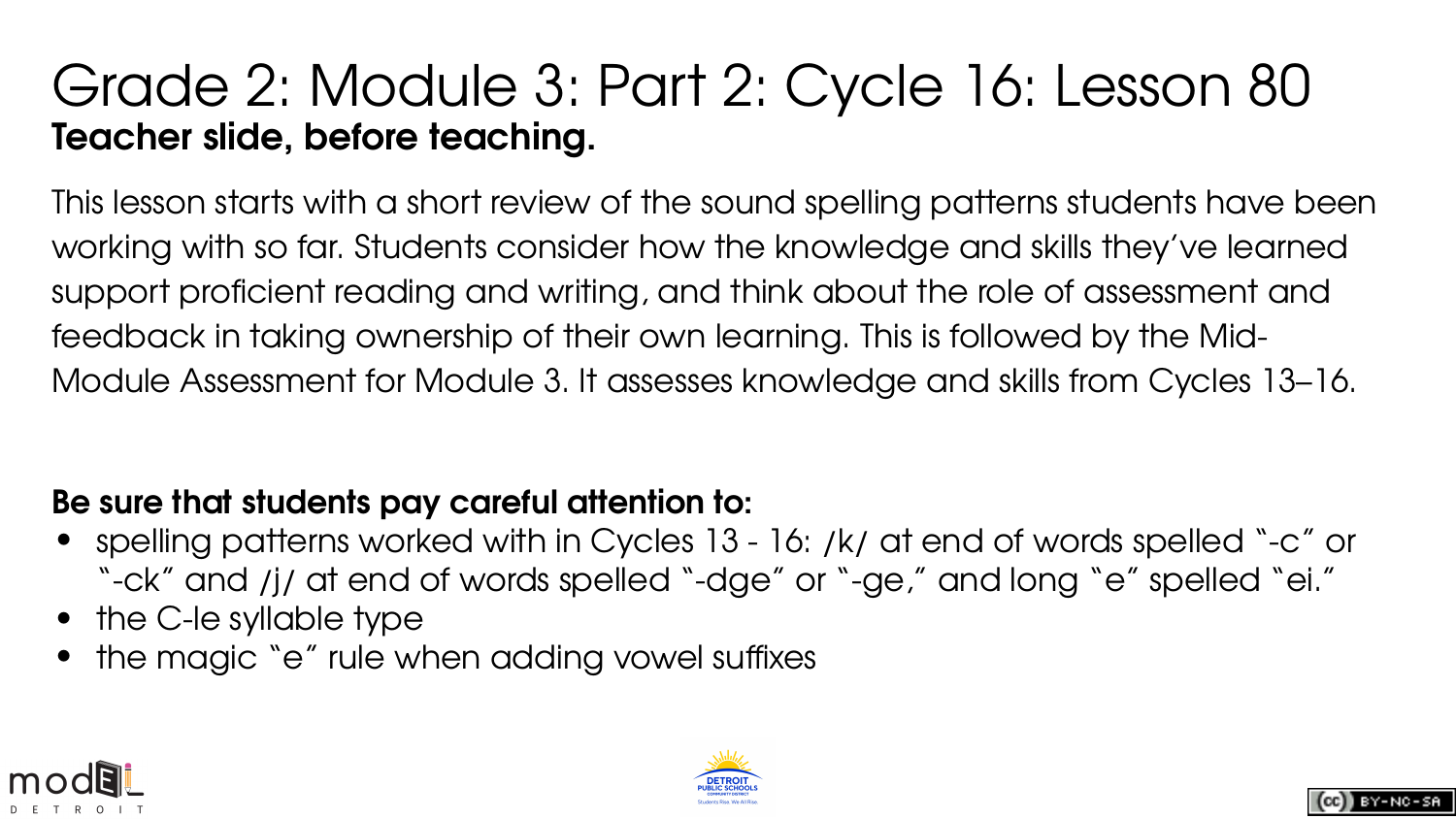

# Grade 2: Module 3: Part 2: Cycle 16: Lesson 80
Teacher slide, before teaching.
This lesson starts with a short review of the sound spelling patterns students have been working with so far. Students consider how the knowledge and skills they’ve learned support proficient reading and writing, and think about the role of assessment and feedback in taking ownership of their own learning. This is followed by the Mid-Module Assessment for Module 3. It assesses knowledge and skills from Cycles 13–16.

Be sure that students pay careful attention to:
spelling patterns worked with in Cycles 13 - 16: /k/ at end of words spelled “-c” or “-ck” and /j/ at end of words spelled “-dge” or “-ge,” and long “e” spelled “ei.”
the C-le syllable type
the magic “e” rule when adding vowel suffixes